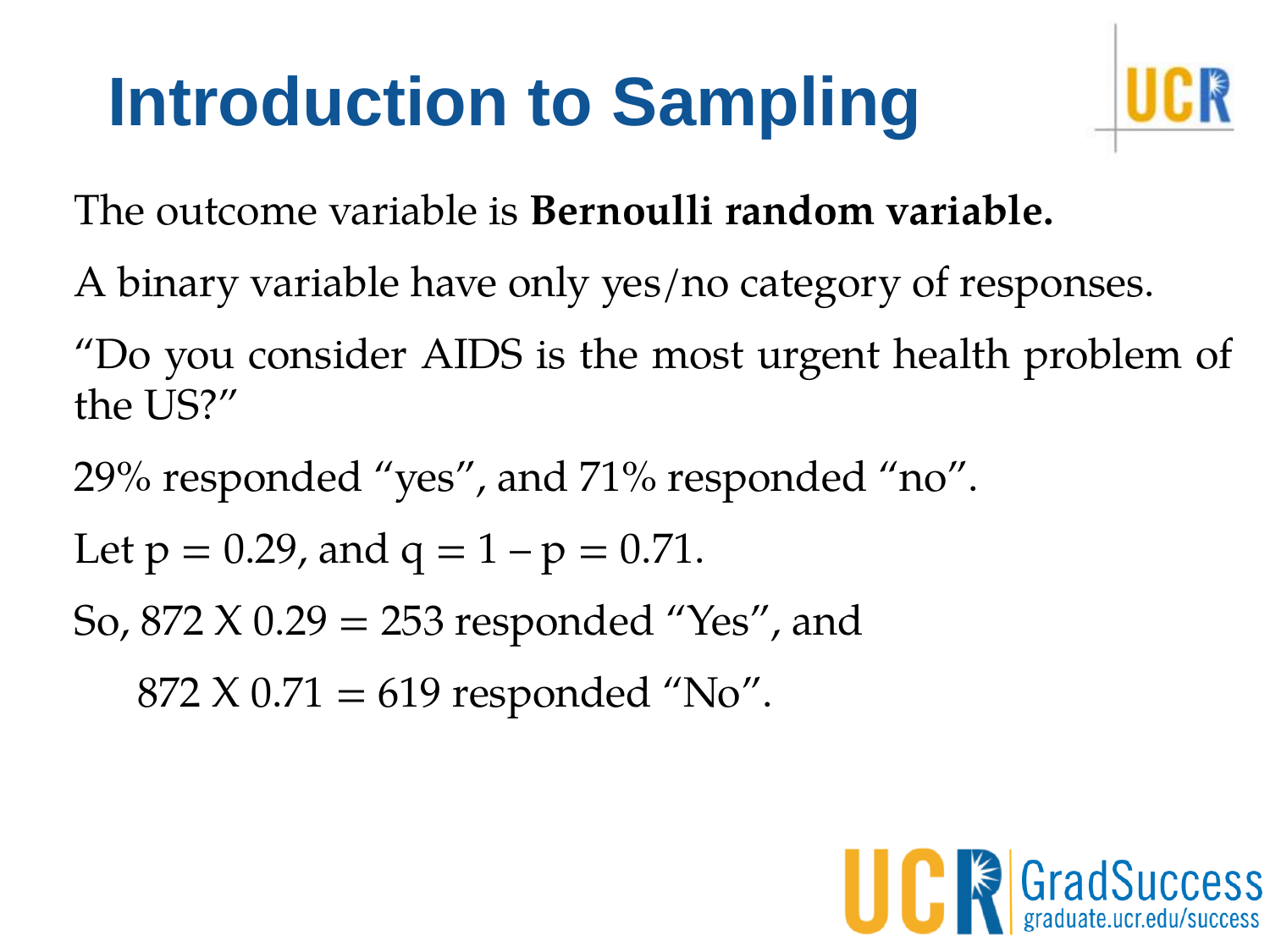

# Introduction to Sampling
The outcome variable is Bernoulli random variable.
A binary variable have only yes/no category of responses.
“Do you consider AIDS is the most urgent health problem of the US?”
29% responded “yes”, and 71% responded “no”.
Let p = 0.29, and q = 1 – p = 0.71.
So, 872 X 0.29 = 253 responded “Yes”, and
      872 X 0.71 = 619 responded “No”.